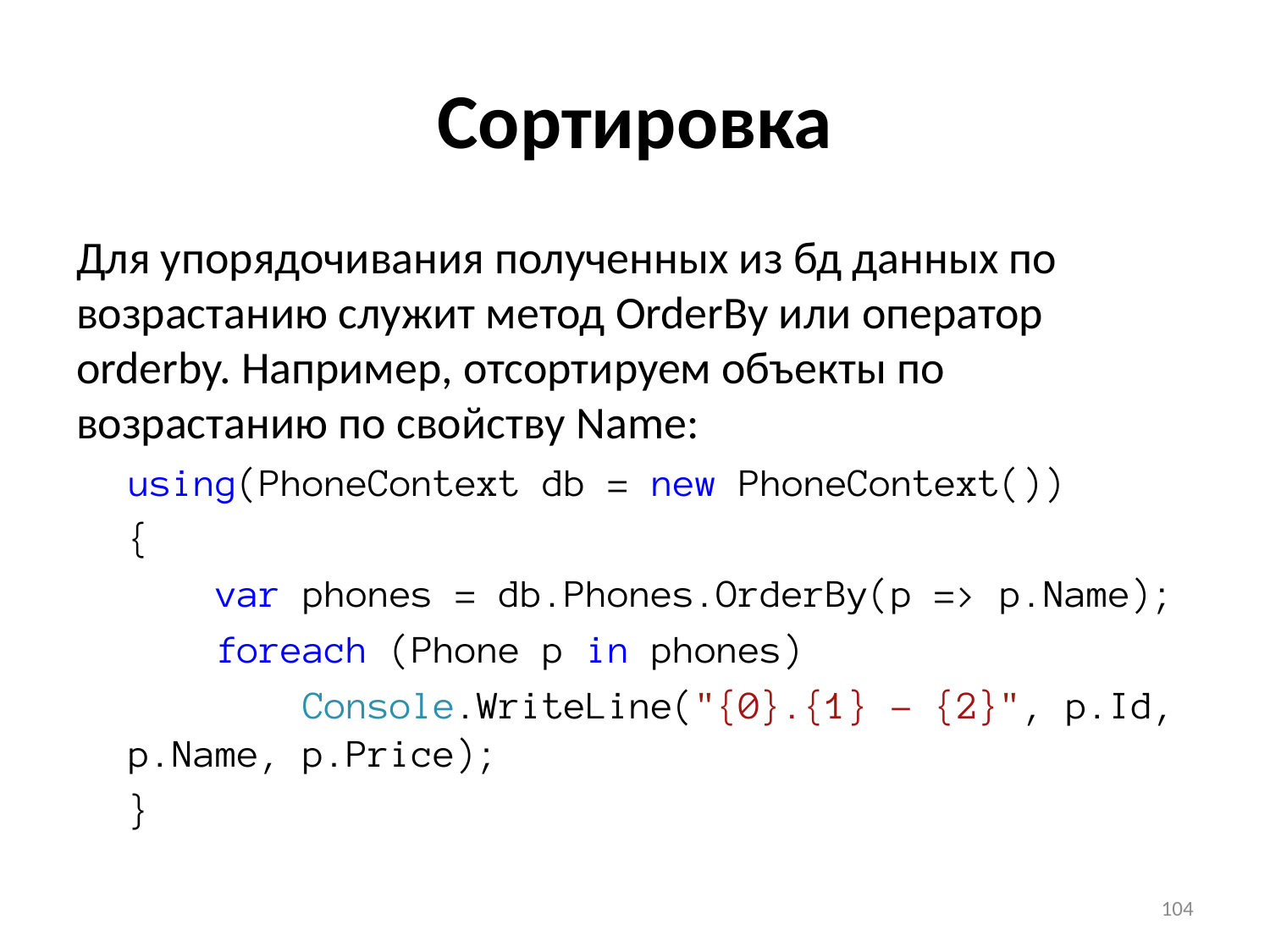

# Сортировка
Для упорядочивания полученных из бд данных по возрастанию служит метод OrderBy или оператор orderby. Например, отсортируем объекты по возрастанию по свойству Name:
using(PhoneContext db = new PhoneContext())
{
    var phones = db.Phones.OrderBy(p => p.Name);
    foreach (Phone p in phones)
        Console.WriteLine("{0}.{1} - {2}", p.Id, p.Name, p.Price);
}
104